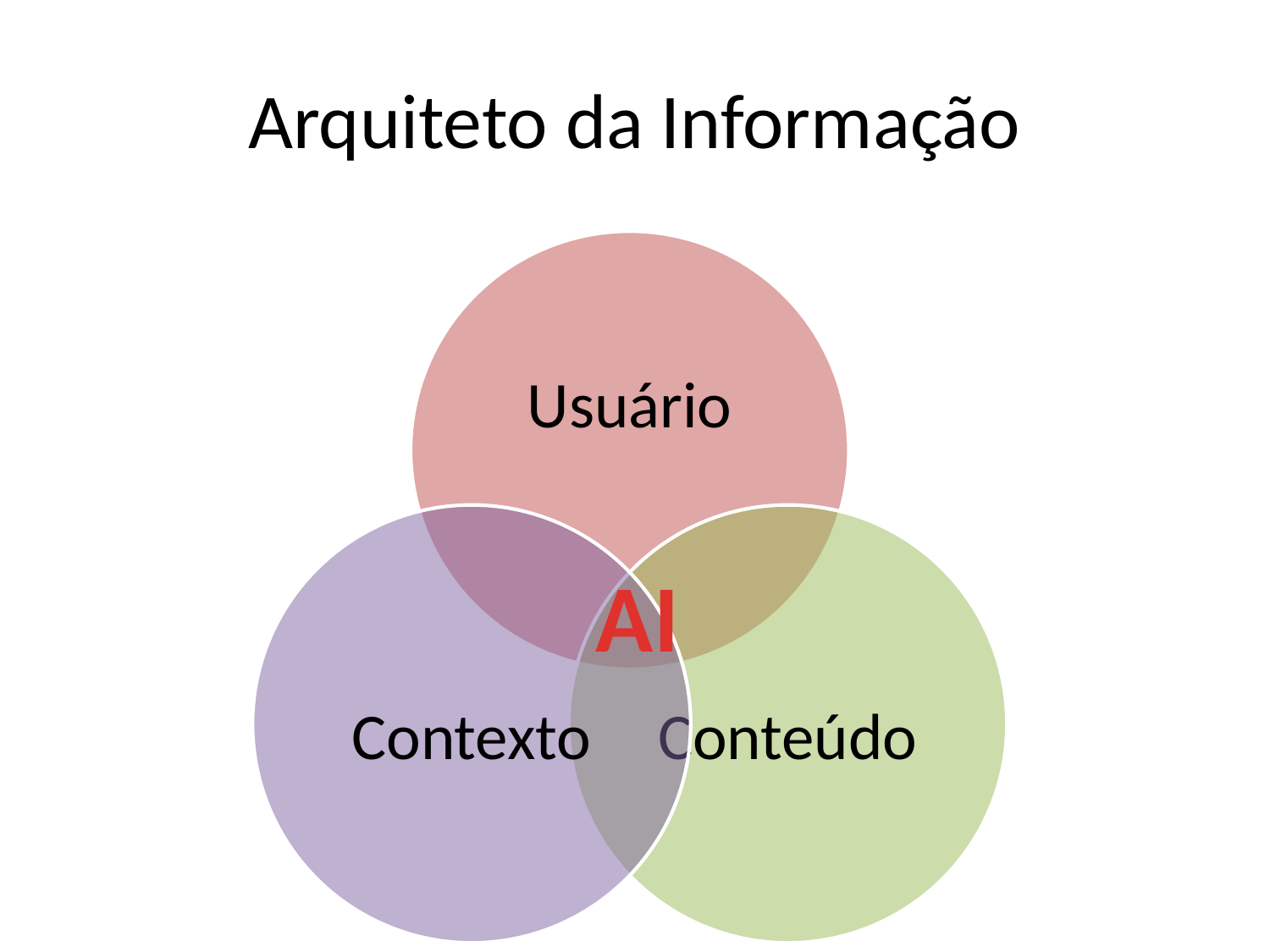

# Arquiteto da Informação
Usuário
Conteúdo
Contexto
AI